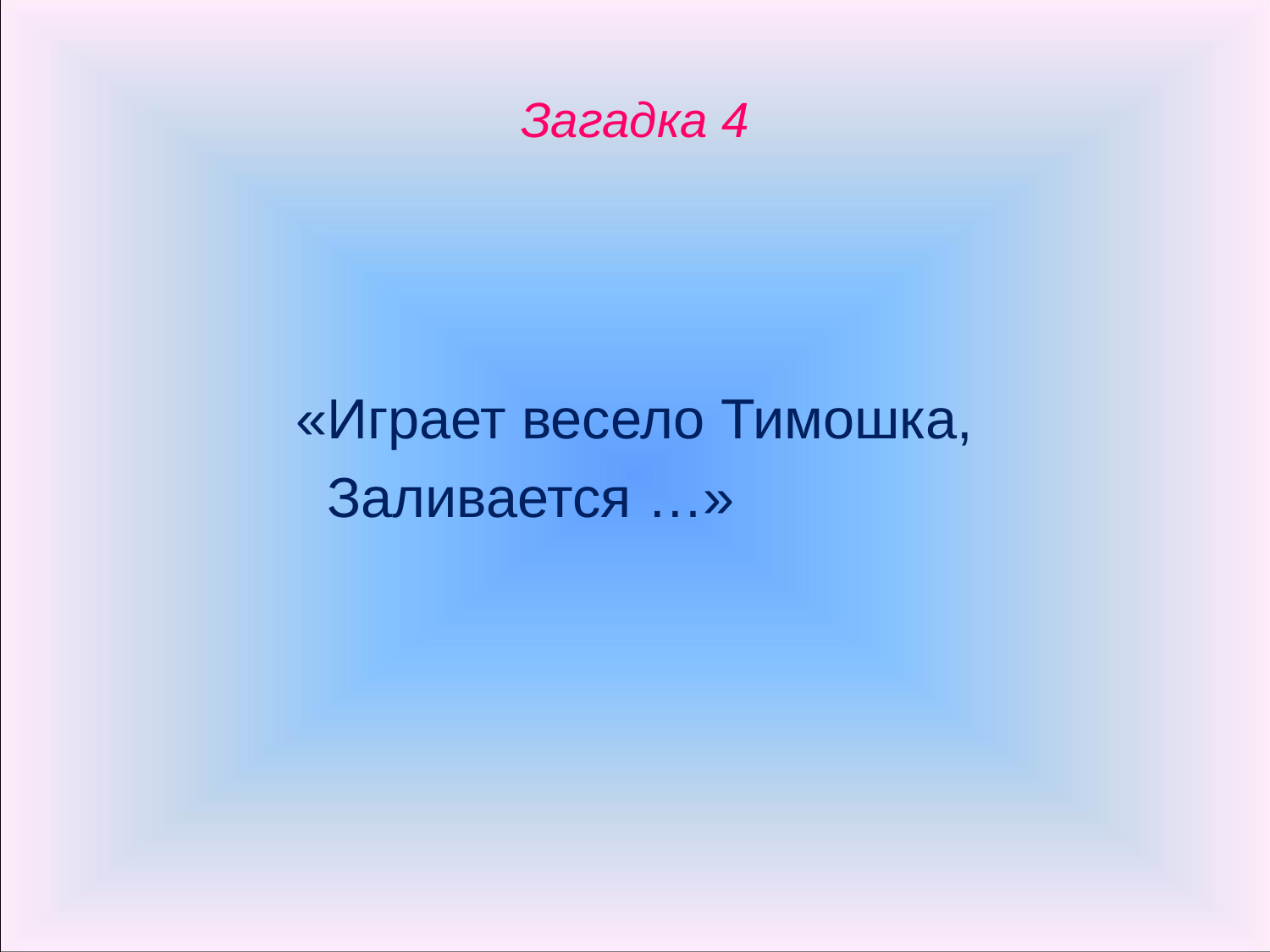

# Загадка 4

             «Играет весело Тимошка,
               Заливается …»